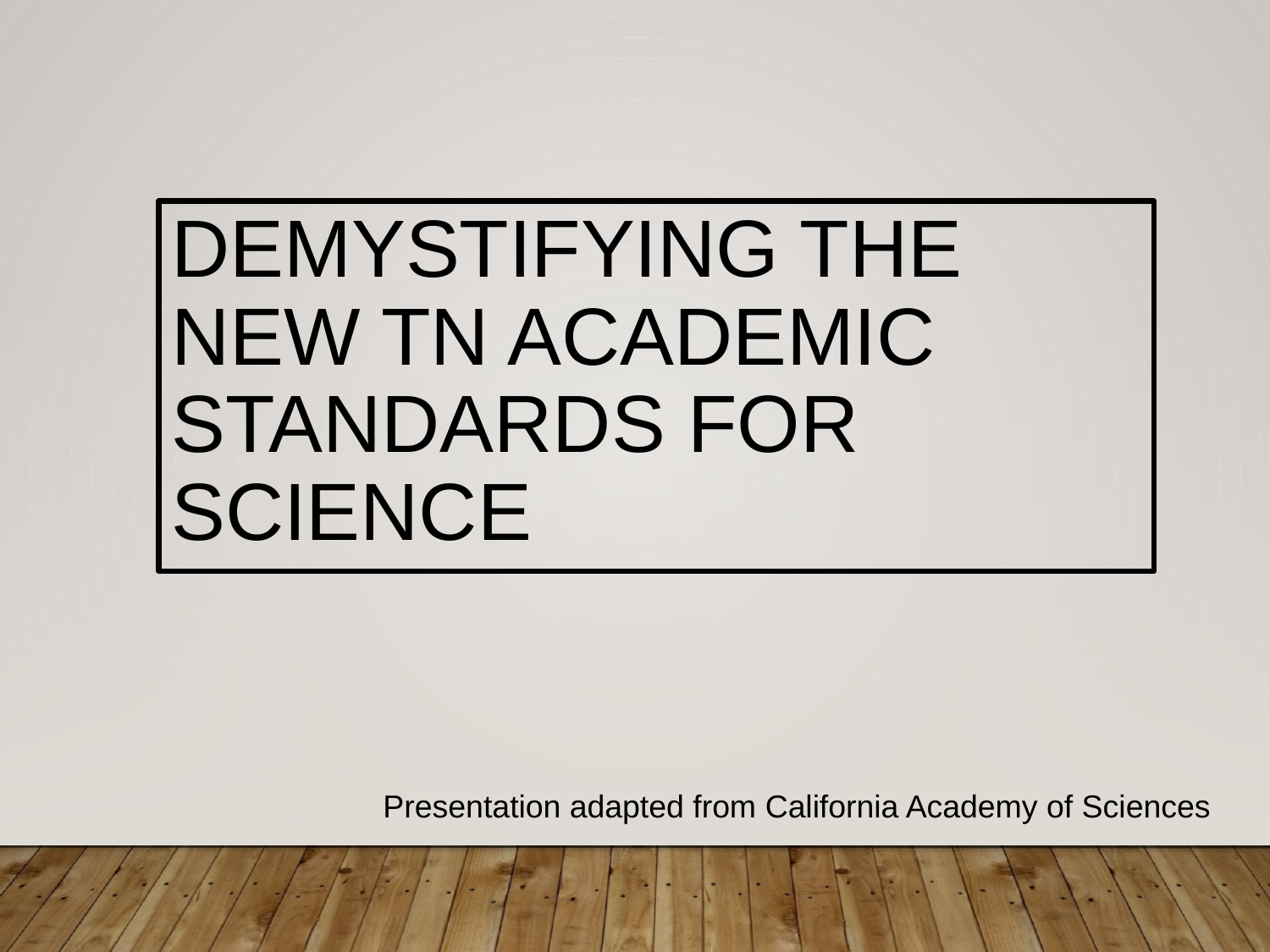

# Demystifying the New TN Academic Standards for Science
Presentation adapted from California Academy of Sciences